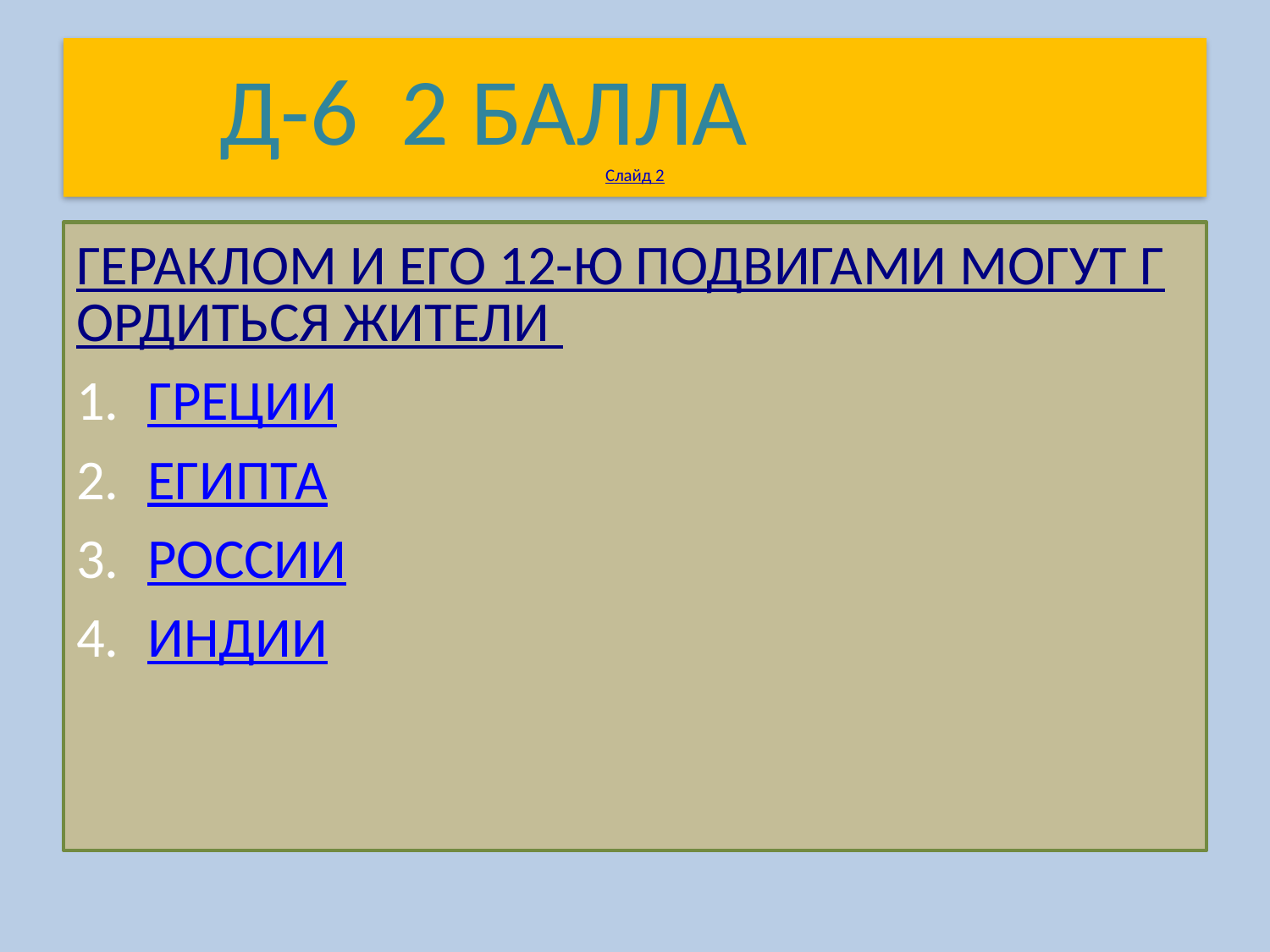

# Д-6  2 БАЛЛА                    Слайд 2
ГЕРАКЛОМ И ЕГО 12-Ю ПОДВИГАМИ МОГУТ ГОРДИТЬСЯ ЖИТЕЛИ
ГРЕЦИИ
ЕГИПТА
РОССИИ
ИНДИИ